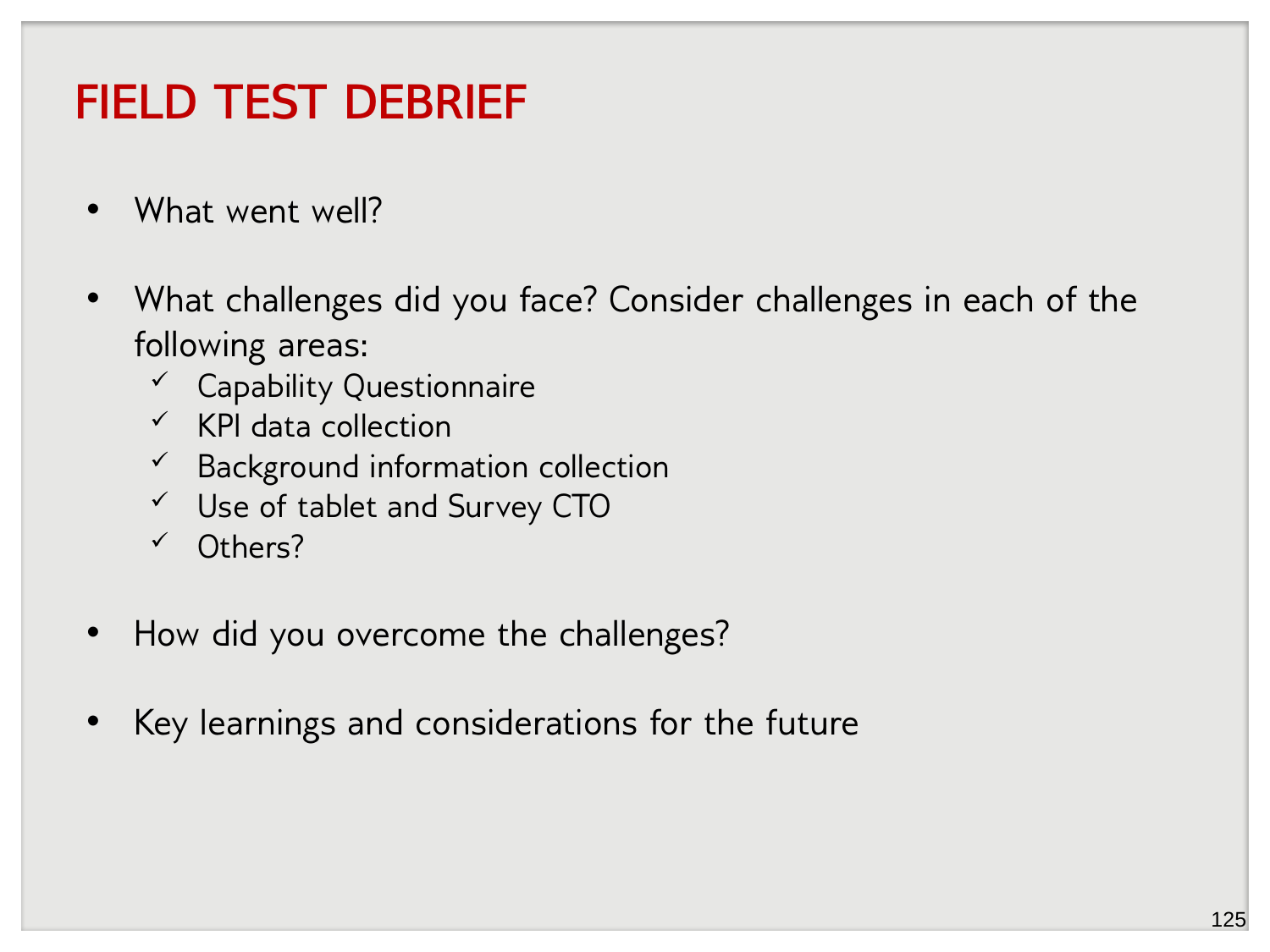

FIELD TEST DEBRIEF
What went well?

What challenges did you face? Consider challenges in each of the following areas:
Capability Questionnaire
KPI data collection
Background information collection
Use of tablet and Survey CTO
Others?

How did you overcome the challenges?

Key learnings and considerations for the future